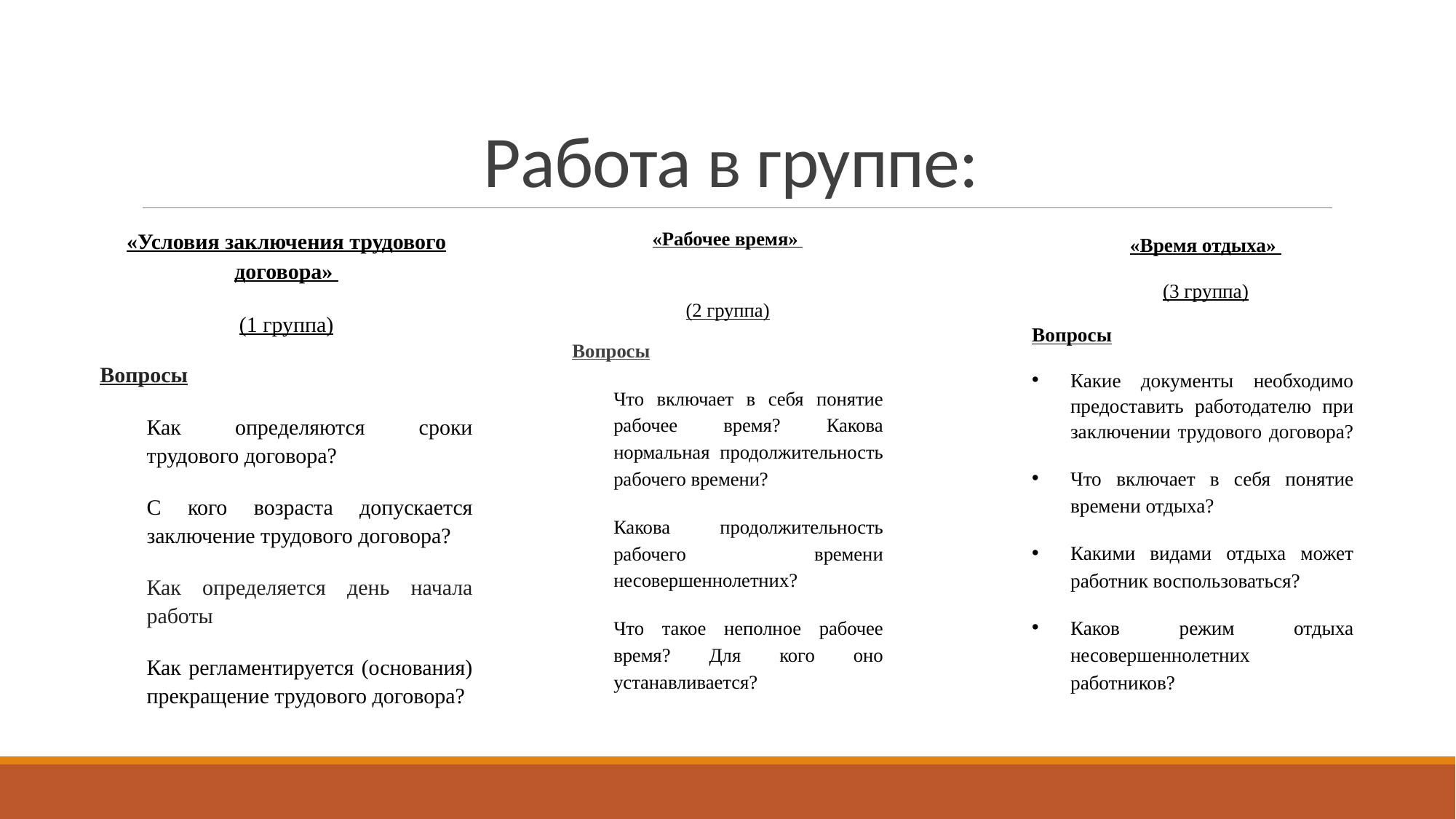

# Работа в группе:
«Условия заключения трудового договора»
(1 группа)
Вопросы
Как определяются сроки трудового договора?
С кого возраста допускается заключение трудового договора?
Как определяется день начала работы
Как регламентируется (основания) прекращение трудового договора?

«Рабочее время»

(2 группа)
Вопросы
Что включает в себя понятие рабочее время? Какова нормальная продолжительность рабочего времени?
Какова продолжительность рабочего времени несовершеннолетних?
Что такое неполное рабочее время? Для кого оно устанавливается?
«Время отдыха»
(3 группа)
Вопросы
Какие документы необходимо предоставить работодателю при заключении трудового договора?
Что включает в себя понятие времени отдыха?
Какими видами отдыха может работник воспользоваться?
Каков режим отдыха несовершеннолетних работников?